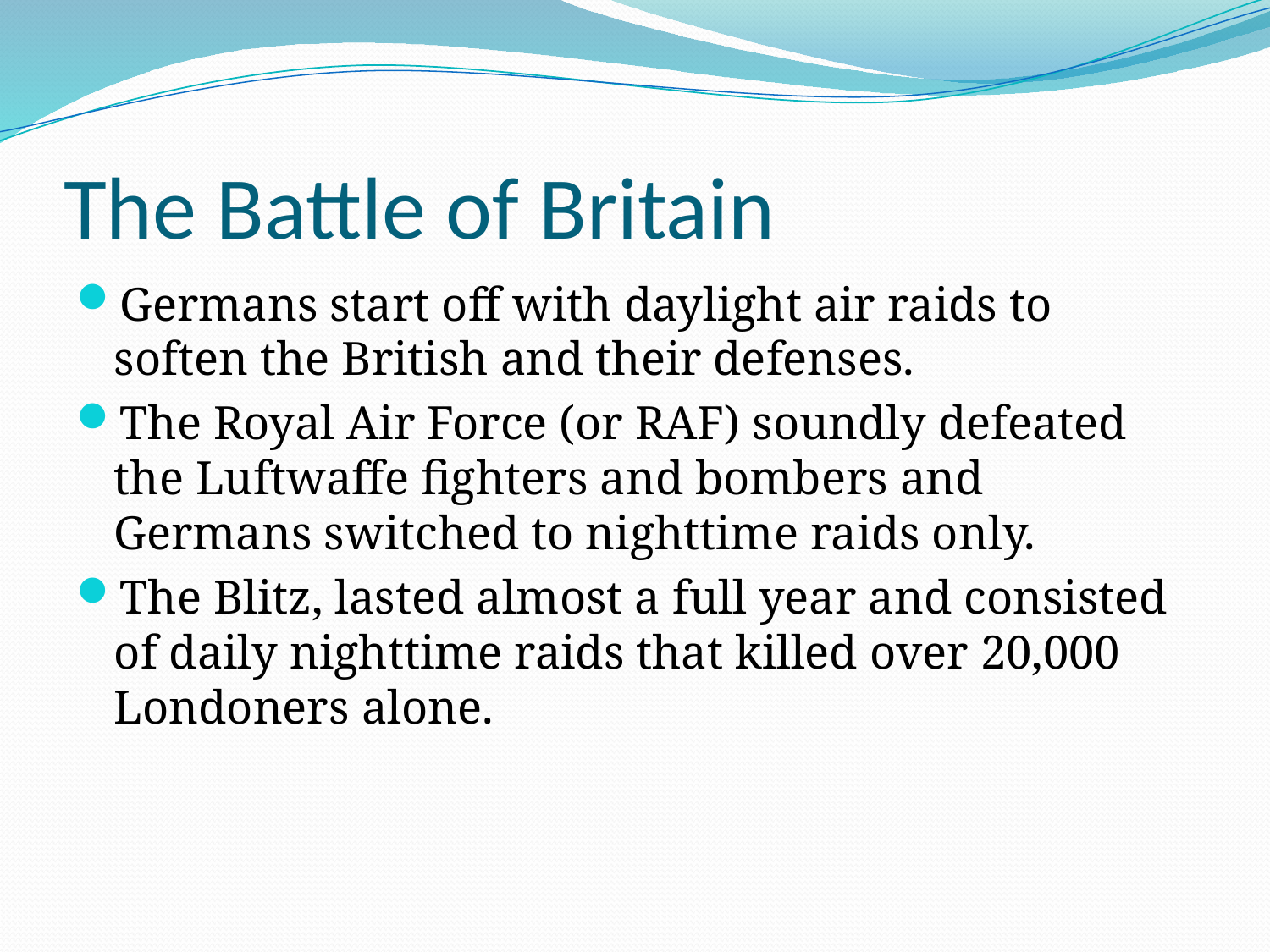

# The Battle of Britain
Germans start off with daylight air raids to soften the British and their defenses.
The Royal Air Force (or RAF) soundly defeated the Luftwaffe fighters and bombers and Germans switched to nighttime raids only.
The Blitz, lasted almost a full year and consisted of daily nighttime raids that killed over 20,000 Londoners alone.